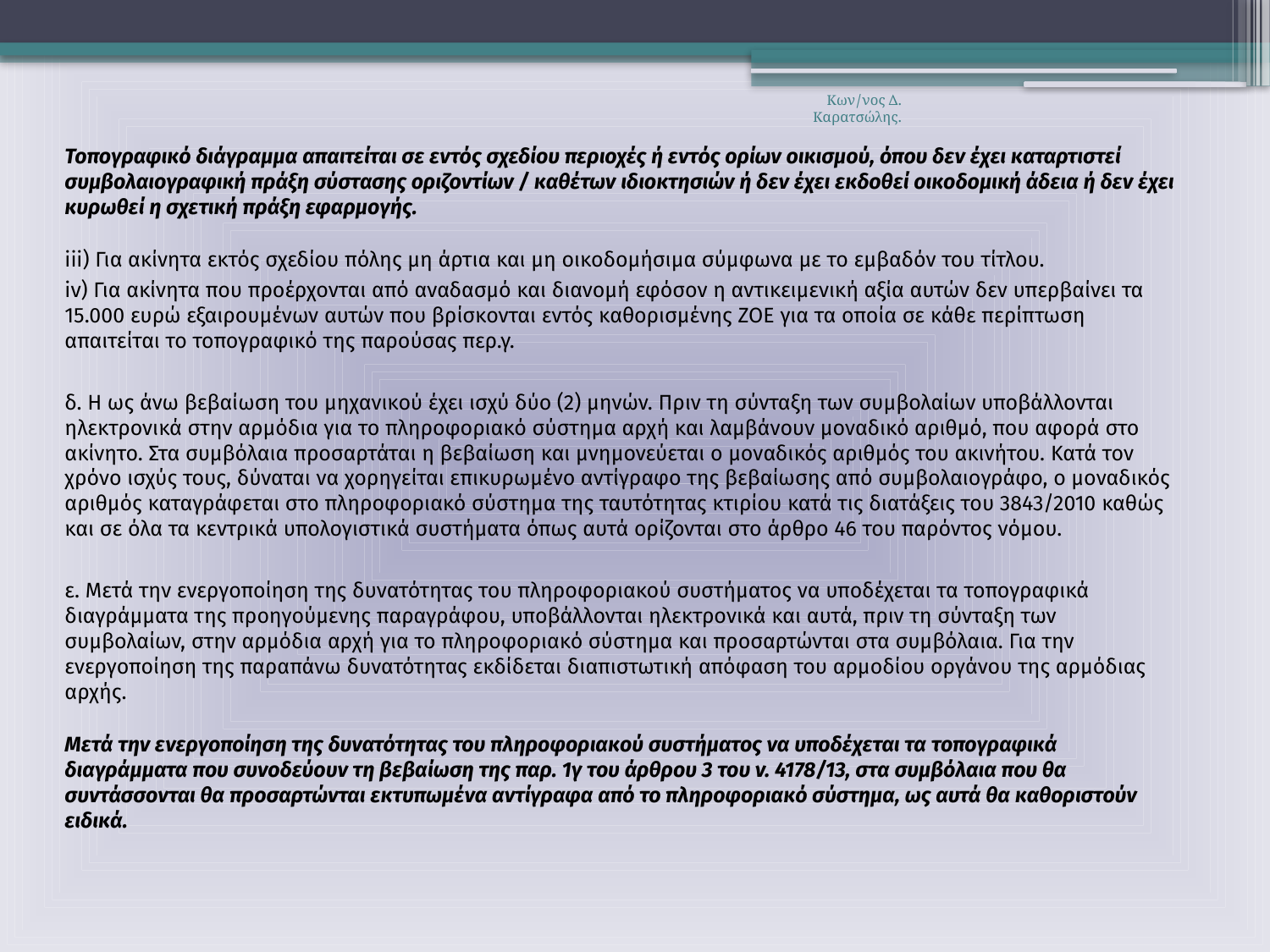

Κων/νος Δ. Καρατσώλης.
Τοπογραφικό διάγραμμα απαιτείται σε εντός σχεδίου περιοχές ή εντός ορίων οικισμού, όπου δεν έχει καταρτιστεί συμβολαιογραφική πράξη σύστασης οριζοντίων / καθέτων ιδιοκτησιών ή δεν έχει εκδοθεί οικοδομική άδεια ή δεν έχει κυρωθεί η σχετική πράξη εφαρμογής.

iii) Για ακίνητα εκτός σχεδίου πόλης μη άρτια και μη οικοδομήσιμα σύμφωνα με το εμβαδόν του τίτλου.
iv) Για ακίνητα που προέρχονται από αναδασμό και διανομή εφόσον η αντικειμενική αξία αυτών δεν υπερβαίνει τα 15.000 ευρώ εξαιρουμένων αυτών που βρίσκονται εντός καθορισμένης ΖΟΕ για τα οποία σε κάθε περίπτωση απαιτείται το τοπογραφικό της παρούσας περ.γ.

δ. Η ως άνω βεβαίωση του μηχανικού έχει ισχύ δύο (2) μηνών. Πριν τη σύνταξη των συμβολαίων υποβάλλονται ηλεκτρονικά στην αρμόδια για το πληροφοριακό σύστημα αρχή και λαμβάνουν μοναδικό αριθμό, που αφορά στο ακίνητο. Στα συμβόλαια προσαρτάται η βεβαίωση και μνημονεύεται ο μοναδικός αριθμός του ακινήτου. Κατά τον χρόνο ισχύς τους, δύναται να χορηγείται επικυρωμένο αντίγραφο της βεβαίωσης από συμβολαιογράφο, ο μοναδικός αριθμός καταγράφεται στο πληροφοριακό σύστημα της ταυτότητας κτιρίου κατά τις διατάξεις του 3843/2010 καθώς και σε όλα τα κεντρικά υπολογιστικά συστήματα όπως αυτά ορίζονται στο άρθρο 46 του παρόντος νόμου.

ε. Μετά την ενεργοποίηση της δυνατότητας του πληροφοριακού συστήματος να υποδέχεται τα τοπογραφικά διαγράμματα της προηγούμενης παραγράφου, υποβάλλονται ηλεκτρονικά και αυτά, πριν τη σύνταξη των συμβολαίων, στην αρμόδια αρχή για το πληροφοριακό σύστημα και προσαρτώνται στα συμβόλαια. Για την ενεργοποίηση της παραπάνω δυνατότητας εκδίδεται διαπιστωτική απόφαση του αρμοδίου οργάνου της αρμόδιας αρχής.

Μετά την ενεργοποίηση της δυνατότητας του πληροφοριακού συστήματος να υποδέχεται τα τοπογραφικά διαγράμματα που συνοδεύουν τη βεβαίωση της παρ. 1γ του άρθρου 3 του ν. 4178/13, στα συμβόλαια που θα συντάσσονται θα προσαρτώνται εκτυπωμένα αντίγραφα από το πληροφοριακό σύστημα, ως αυτά θα καθοριστούν ειδικά.